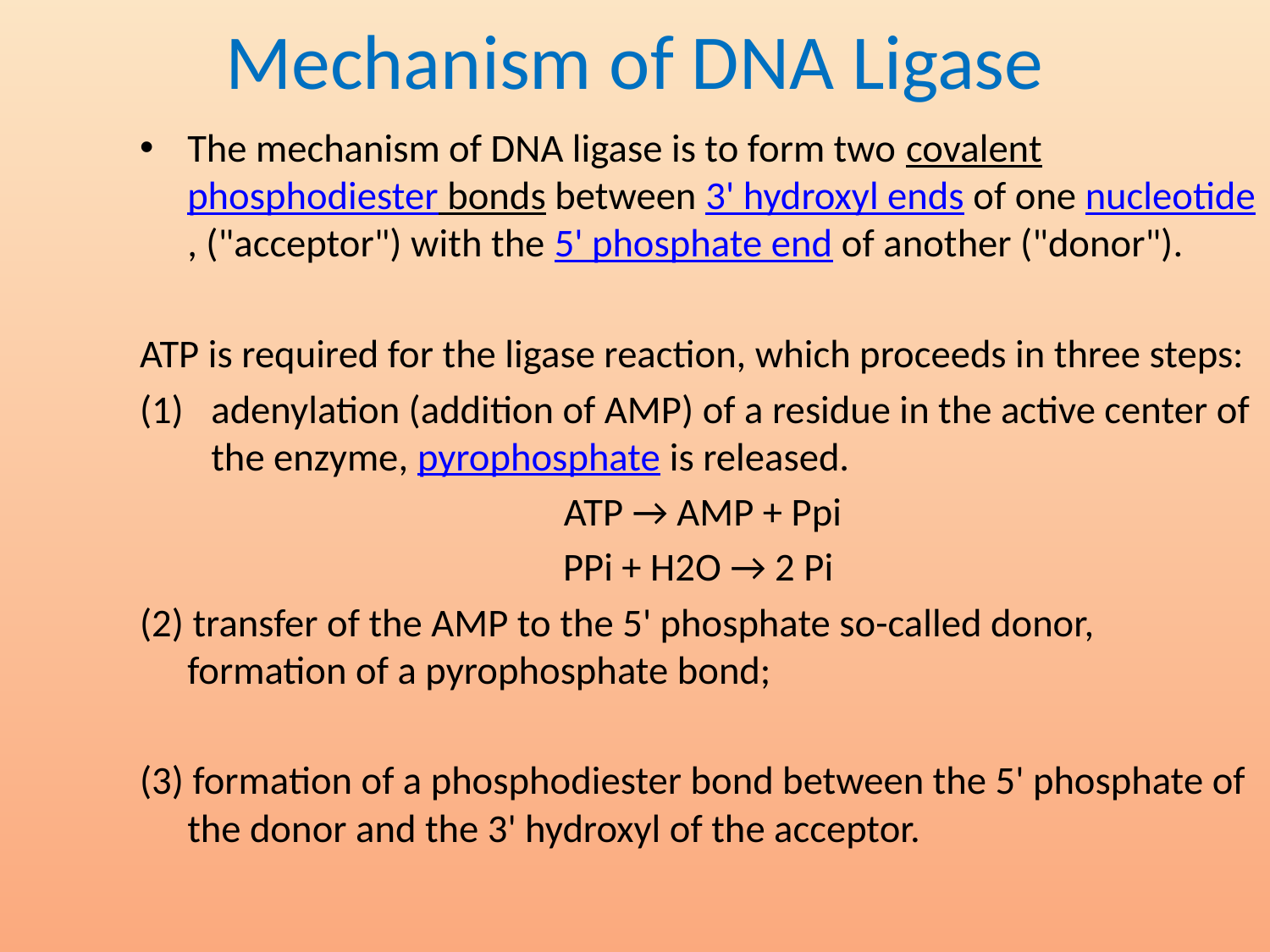

# Mechanism of DNA Ligase
The mechanism of DNA ligase is to form two covalent phosphodiester bonds between 3' hydroxyl ends of one nucleotide, ("acceptor") with the 5' phosphate end of another ("donor").

ATP is required for the ligase reaction, which proceeds in three steps:
adenylation (addition of AMP) of a residue in the active center of the enzyme, pyrophosphate is released.
 ATP → AMP + Ppi
PPi + H2O → 2 Pi
(2) transfer of the AMP to the 5' phosphate so-called donor, formation of a pyrophosphate bond;

(3) formation of a phosphodiester bond between the 5' phosphate of the donor and the 3' hydroxyl of the acceptor.